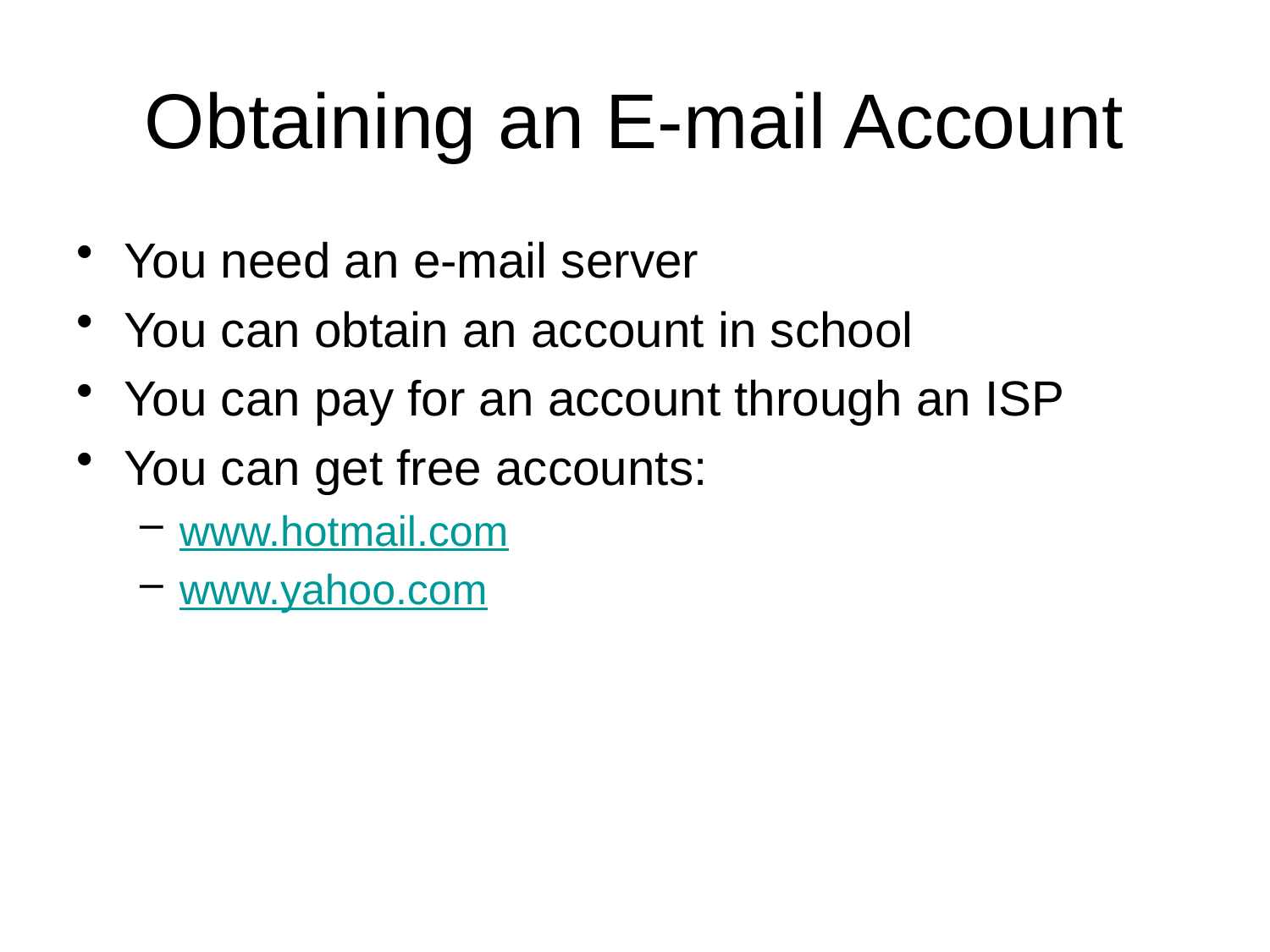

# Obtaining an E-mail Account
You need an e-mail server
You can obtain an account in school
You can pay for an account through an ISP
You can get free accounts:
www.hotmail.com
www.yahoo.com